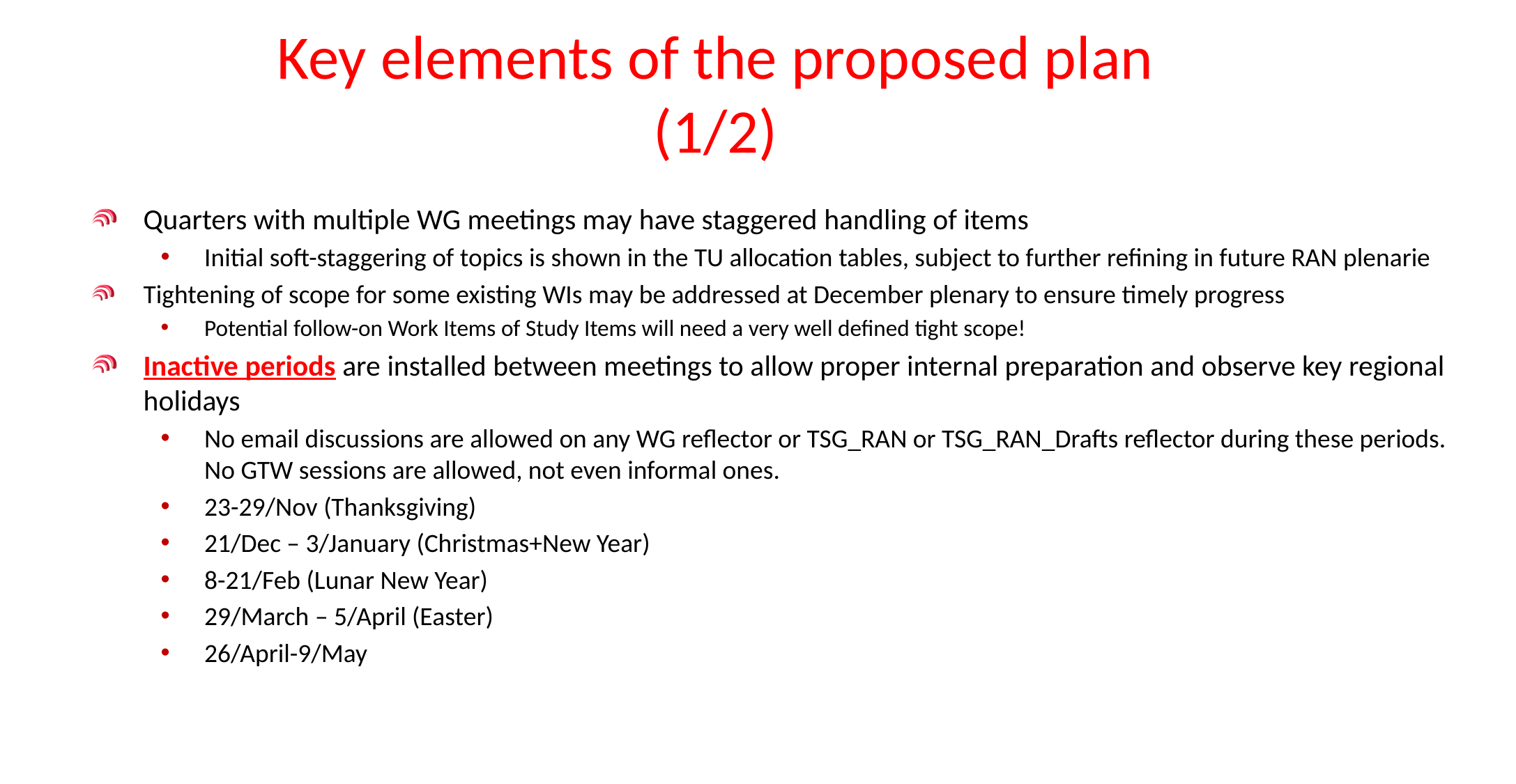

# Key elements of the proposed plan (1/2)

Quarters with multiple WG meetings may have staggered handling of items
Initial soft-staggering of topics is shown in the TU allocation tables, subject to further refining in future RAN plenarie
Tightening of scope for some existing WIs may be addressed at December plenary to ensure timely progress
Potential follow-on Work Items of Study Items will need a very well defined tight scope!
Inactive periods are installed between meetings to allow proper internal preparation and observe key regional holidays
No email discussions are allowed on any WG reflector or TSG_RAN or TSG_RAN_Drafts reflector during these periods.
No GTW sessions are allowed, not even informal ones.
23-29/Nov (Thanksgiving)
21/Dec – 3/January (Christmas+New Year)
8-21/Feb (Lunar New Year)
29/March – 5/April (Easter)
26/April-9/May